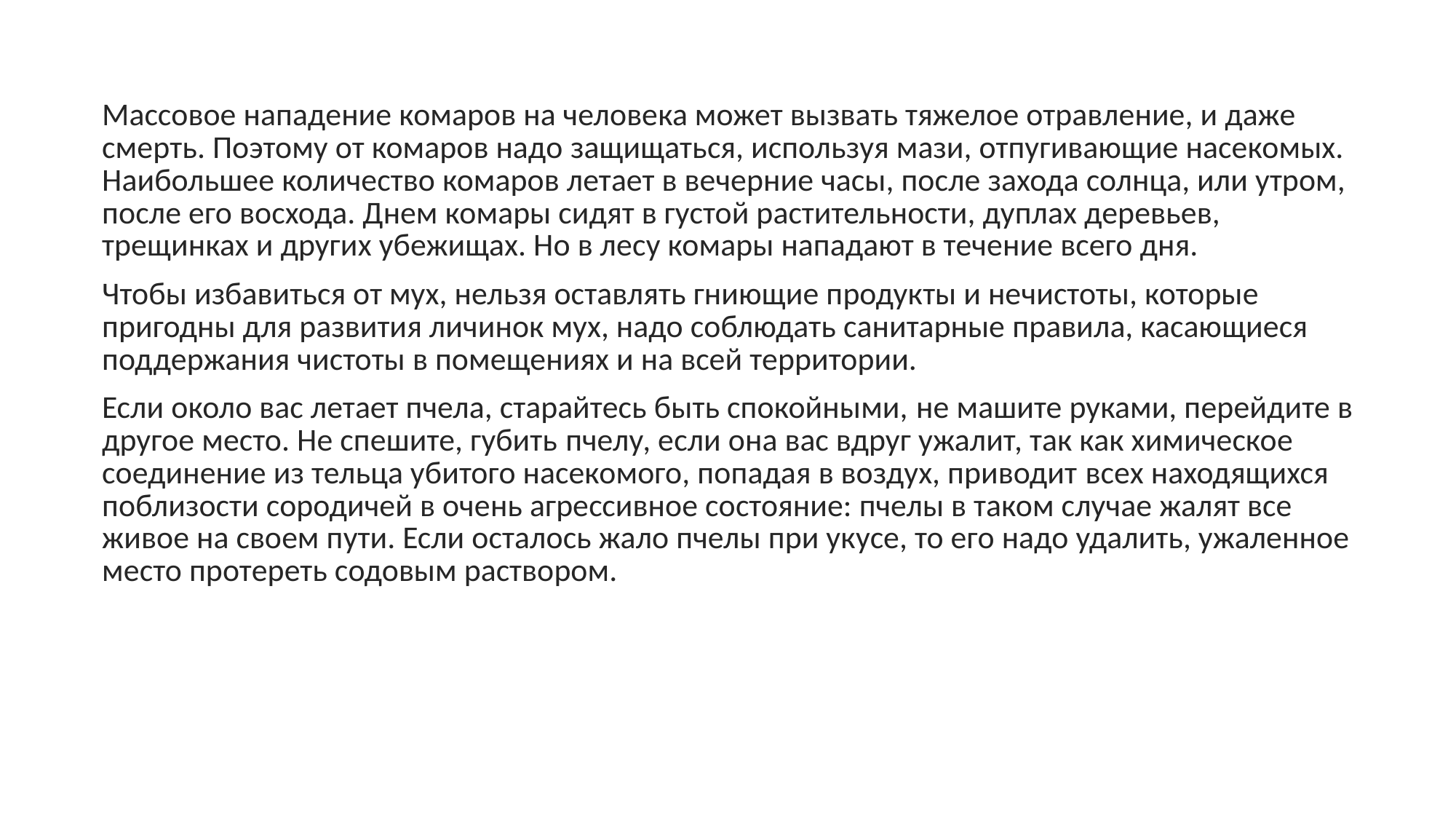

#
Массовое нападение комаров на человека может вызвать тяжелое отравление, и даже смерть. Поэтому от комаров надо защищаться, используя мази, отпугивающие насекомых. Наибольшее количество комаров летает в вечерние часы, после захода солнца, или утром, после его восхода. Днем комары сидят в густой растительности, дуплах деревьев, трещинках и других убежищах. Но в лесу комары нападают в течение всего дня.
Чтобы избавиться от мух, нельзя оставлять гниющие продукты и нечистоты, которые пригодны для развития личинок мух, надо соблюдать санитарные правила, касающиеся поддержания чистоты в помещениях и на всей территории.
Если около вас летает пчела, старайтесь быть спокойными, не машите руками, перейдите в другое место. Не спешите, губить пчелу, если она вас вдруг ужалит, так как химическое соединение из тельца убитого насекомого, попадая в воздух, приводит всех находящихся поблизости сородичей в очень агрессивное состояние: пчелы в таком случае жалят все живое на своем пути. Если осталось жало пчелы при укусе, то его надо удалить, ужаленное место протереть содовым раствором.